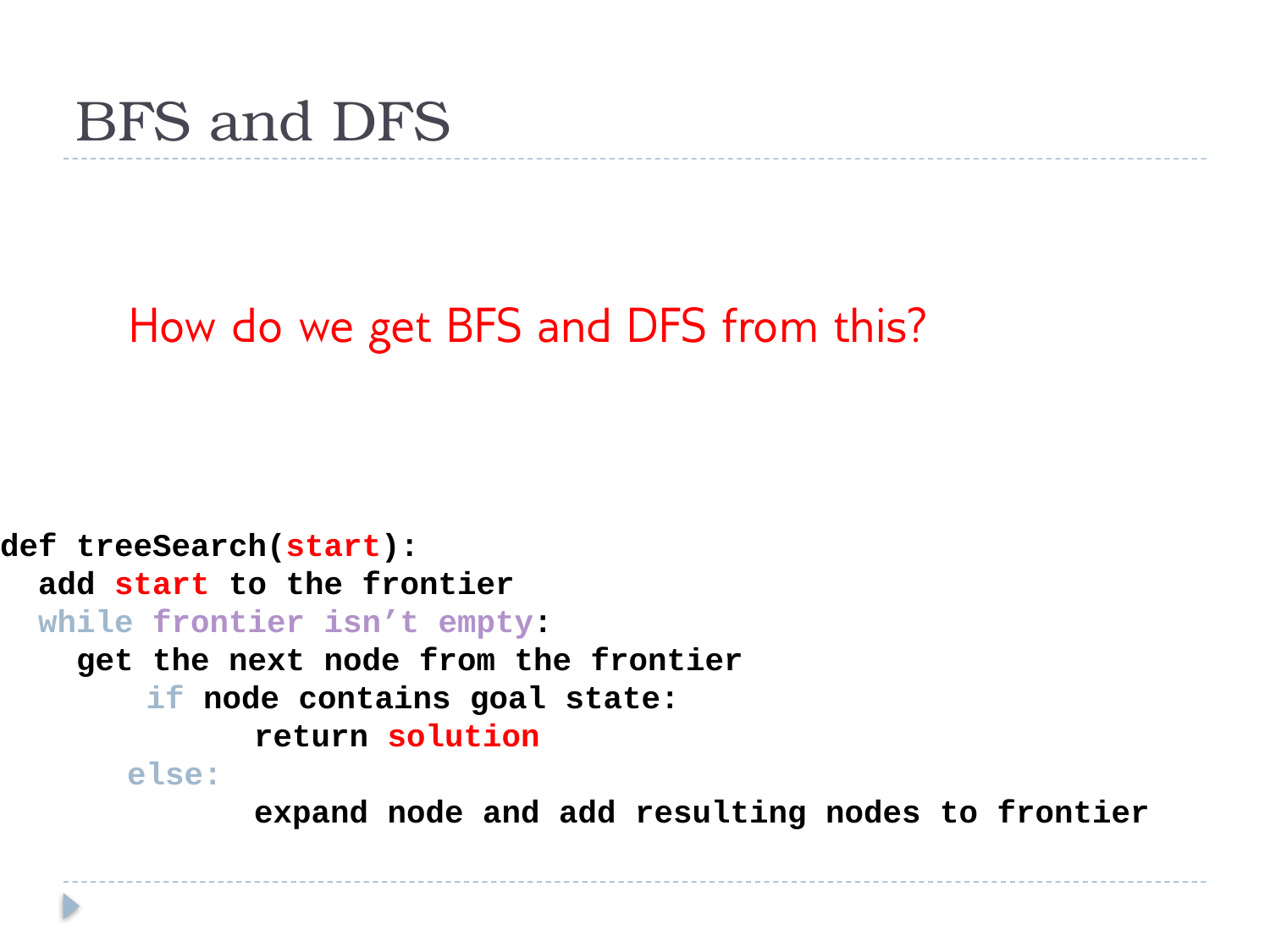

# BFS and DFS
How do we get BFS and DFS from this?
def treeSearch(start):
  add start to the frontier
  while frontier isn’t empty:
    get the next node from the frontier
	 if node contains goal state:
		return solution
	else:
		expand node and add resulting nodes to frontier